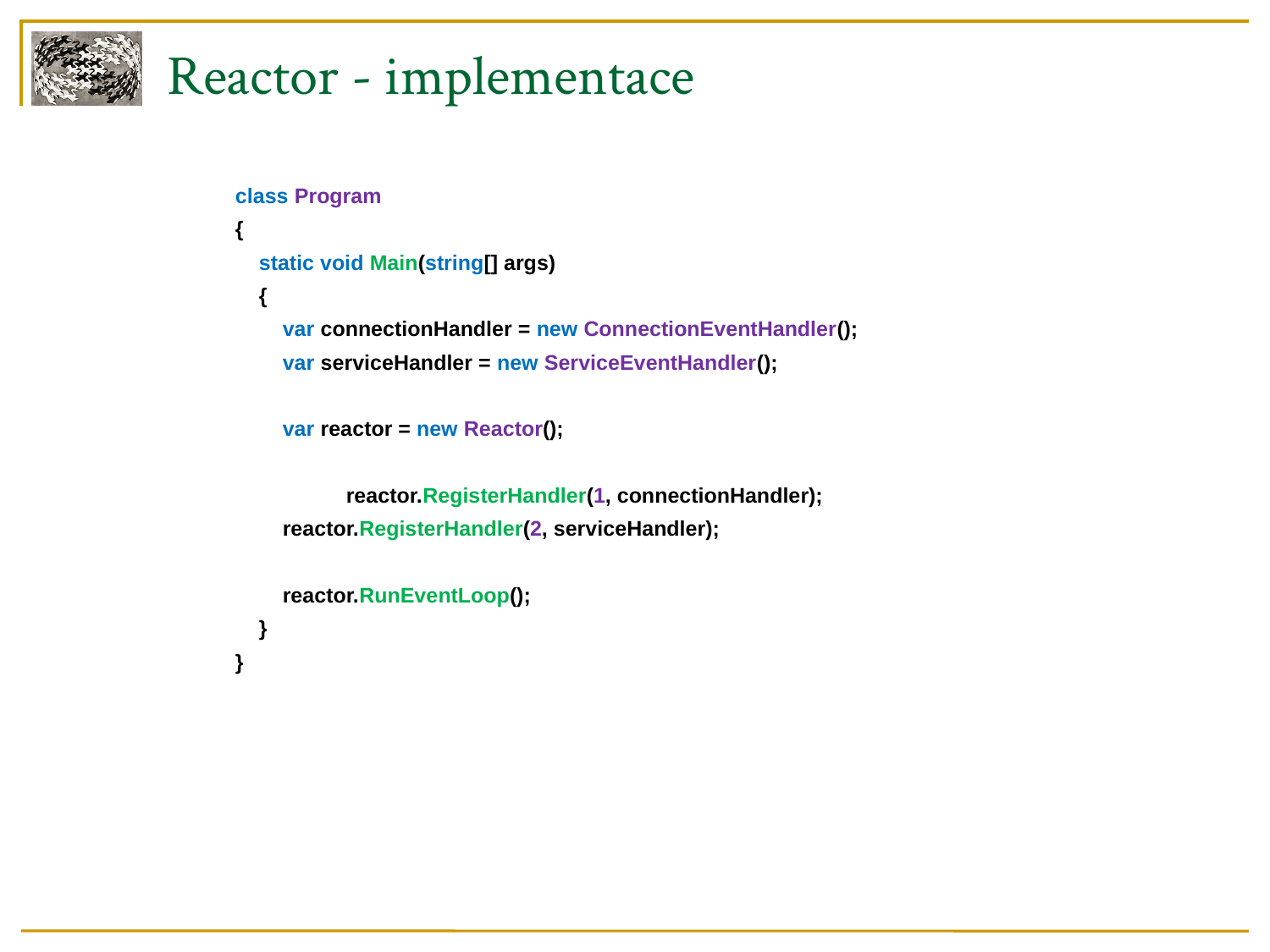

Reactor - implementace
class Program
{
    static void Main(string[] args)
    {
        var connectionHandler = new ConnectionEventHandler();
        var serviceHandler = new ServiceEventHandler();

        var reactor = new Reactor();

	        reactor.RegisterHandler(1, connectionHandler);
        reactor.RegisterHandler(2, serviceHandler);

        reactor.RunEventLoop();
    }
}